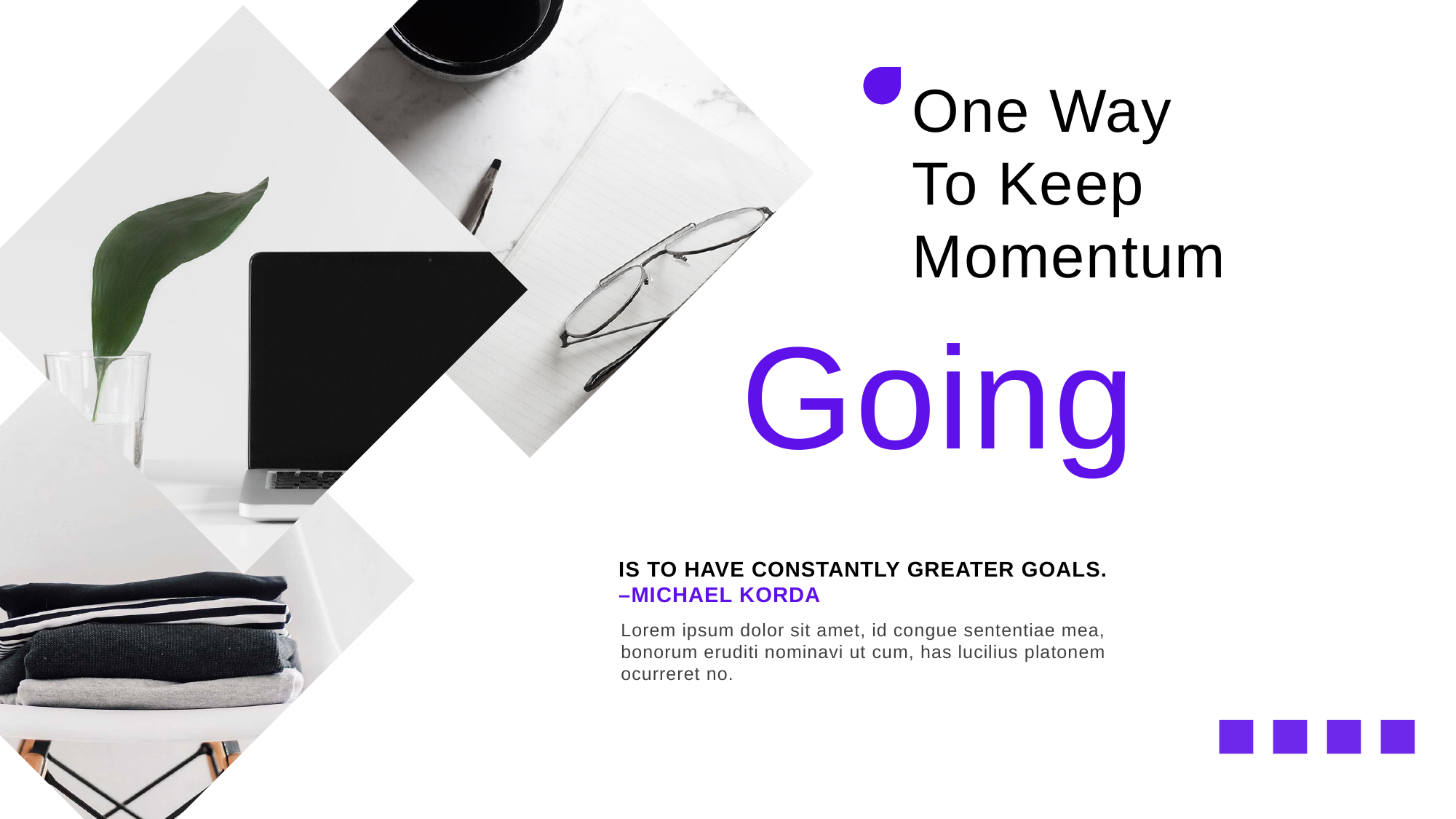

One Way
To Keep Momentum

Going
IS TO HAVE CONSTANTLY GREATER GOALS.
–MICHAEL KORDA
Lorem ipsum dolor sit amet, id congue sententiae mea, bonorum eruditi nominavi ut cum, has lucilius platonem ocurreret no.